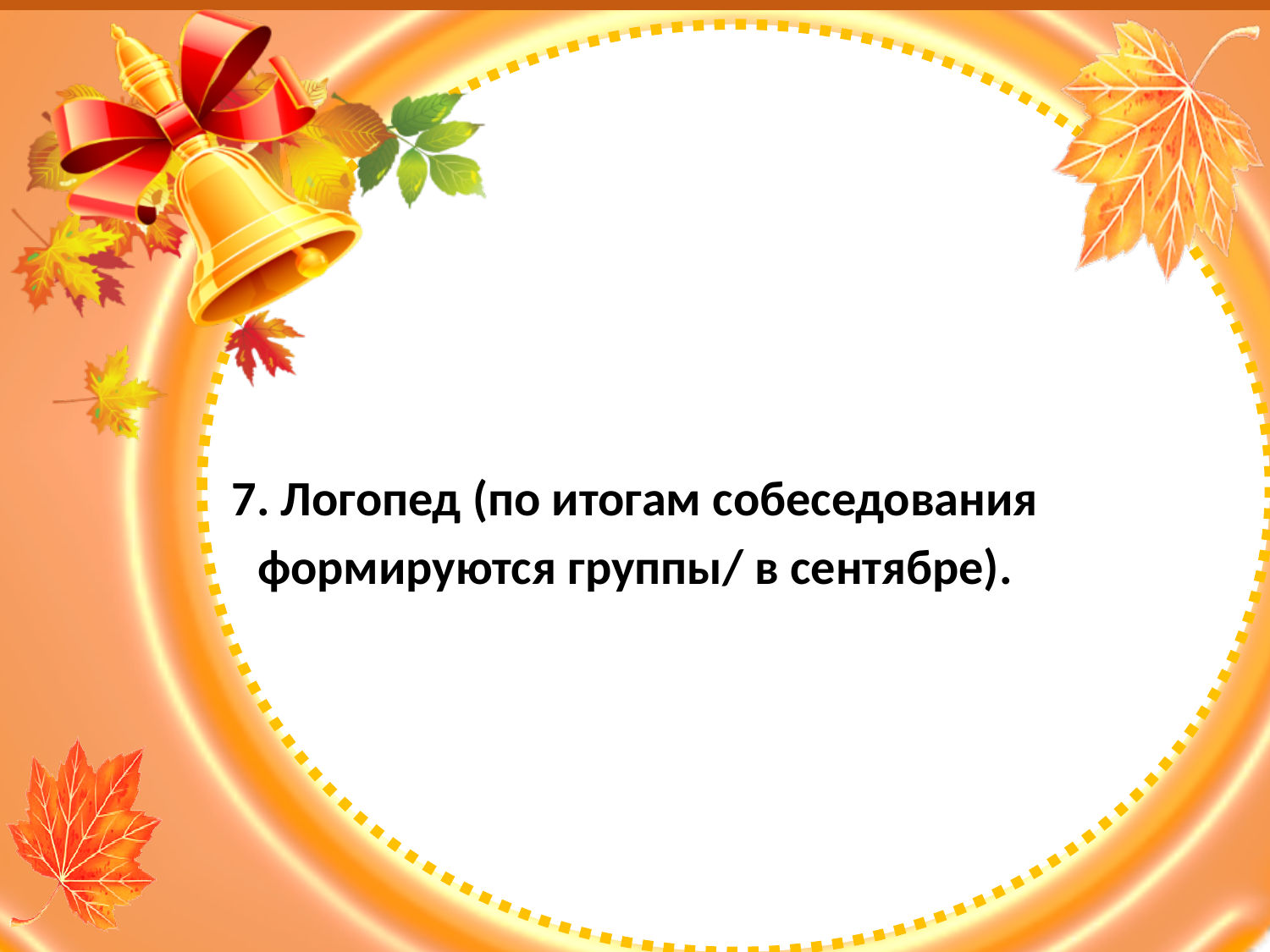

#

7. Логопед (по итогам собеседования формируются группы/ в сентябре).